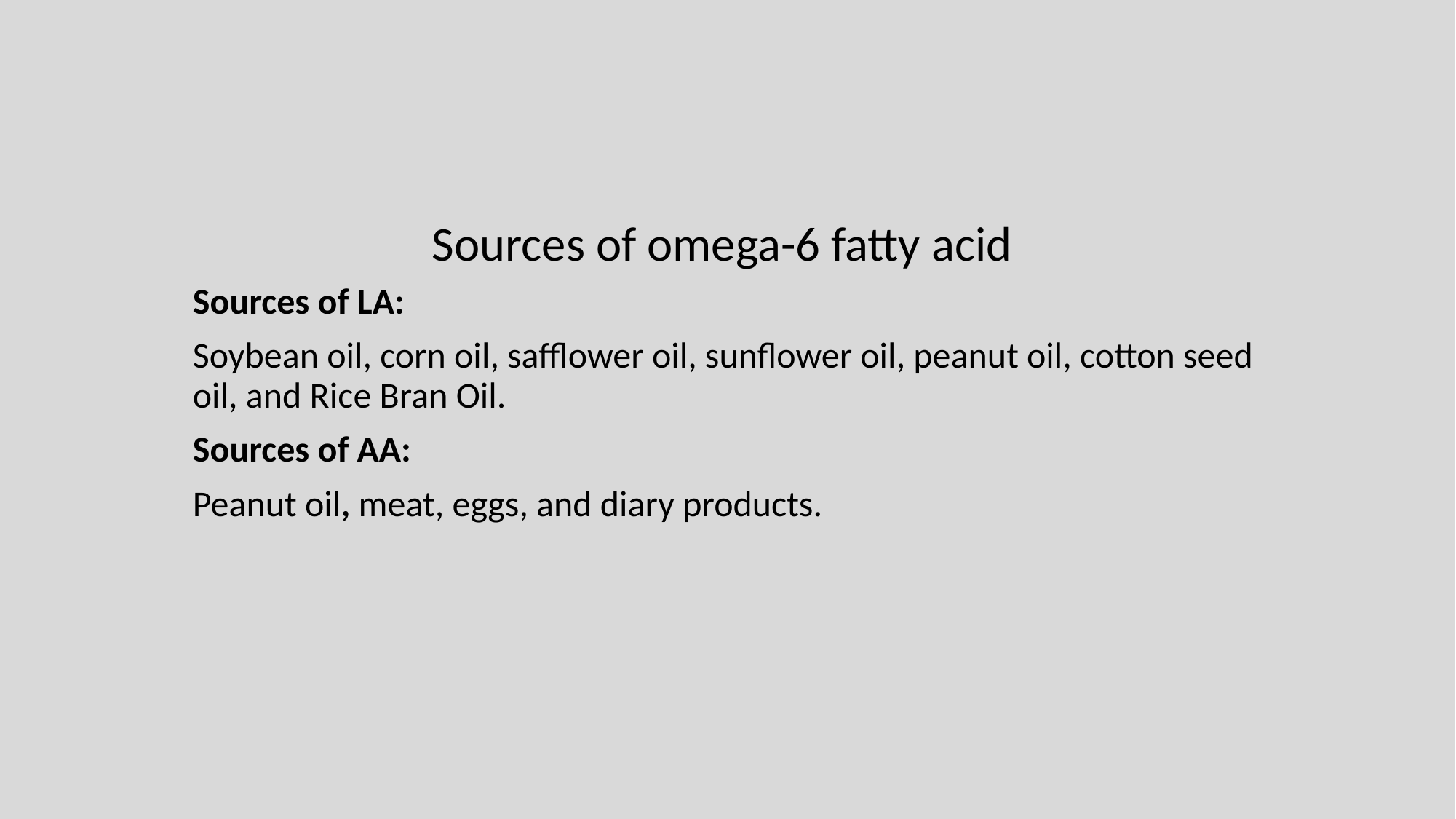

# Sources of omega-6 fatty acid
Sources of LA:
Soybean oil, corn oil, safflower oil, sunflower oil, peanut oil, cotton seed oil, and Rice Bran Oil.
Sources of AA:
Peanut oil, meat, eggs, and diary products.